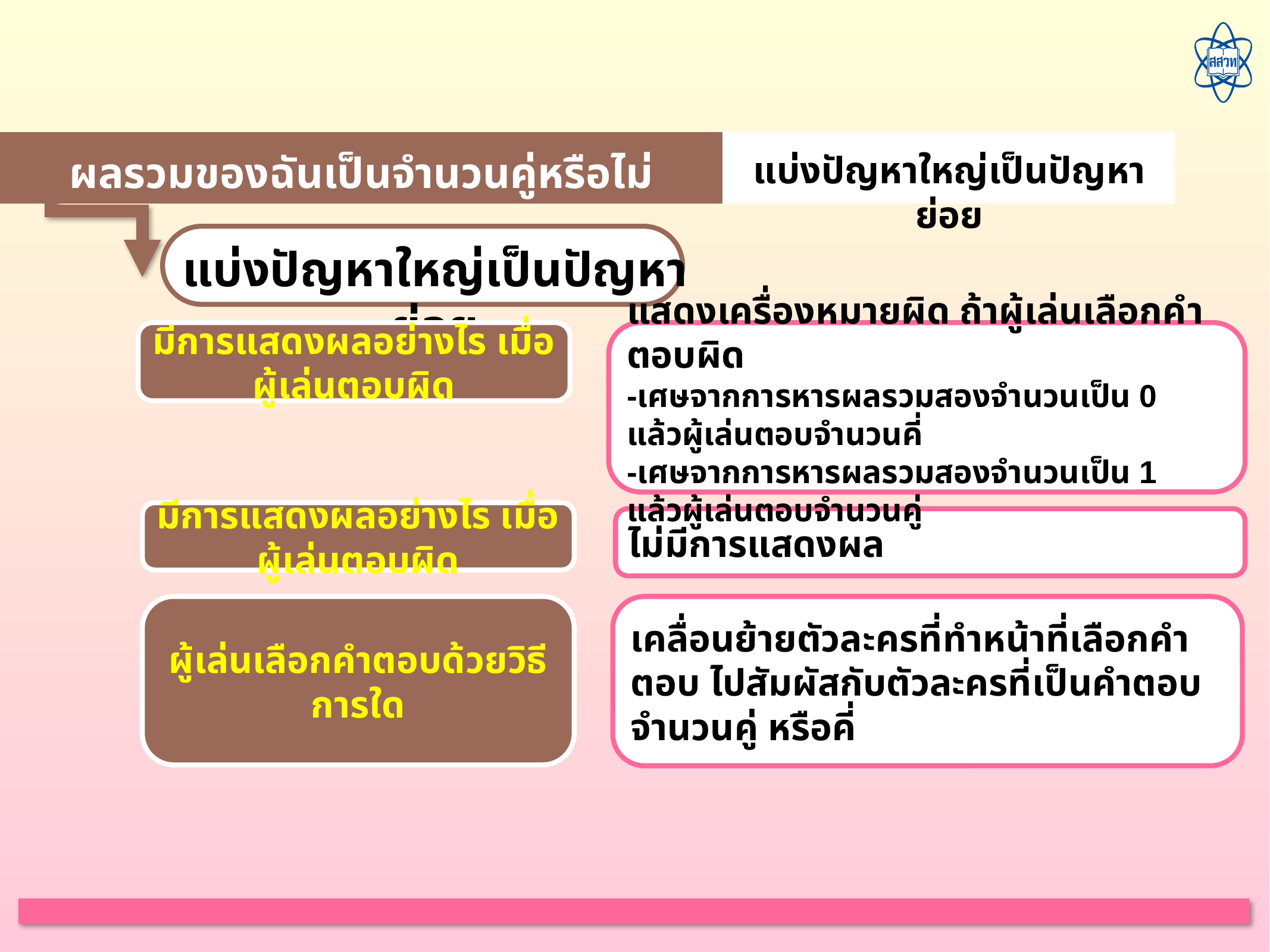

ผลรวมของฉันเป็นจำนวนคู่หรือไม่

แบ่งปัญหาใหญ่เป็นปัญหาย่อย

แบ่งปัญหาใหญ่เป็นปัญหาย่อย
มีการแสดงผลอย่างไร เมื่อผู้เล่นตอบผิด
แสดงเครื่องหมายผิด ถ้าผู้เล่นเลือกคำตอบผิด
-เศษจากการหารผลรวมสองจำนวนเป็น 0  แล้วผู้เล่นตอบจำนวนคี่
-เศษจากการหารผลรวมสองจำนวนเป็น 1  แล้วผู้เล่นตอบจำนวนคู่
มีการแสดงผลอย่างไร เมื่อผู้เล่นตอบผิด
ไม่มีการแสดงผล
ผู้เล่นเลือกคำตอบด้วยวิธีการใด
เคลื่อนย้ายตัวละครที่ทำหน้าที่เลือกคำตอบ ไปสัมผัสกับตัวละครที่เป็นคำตอบจำนวนคู่ หรือคี่